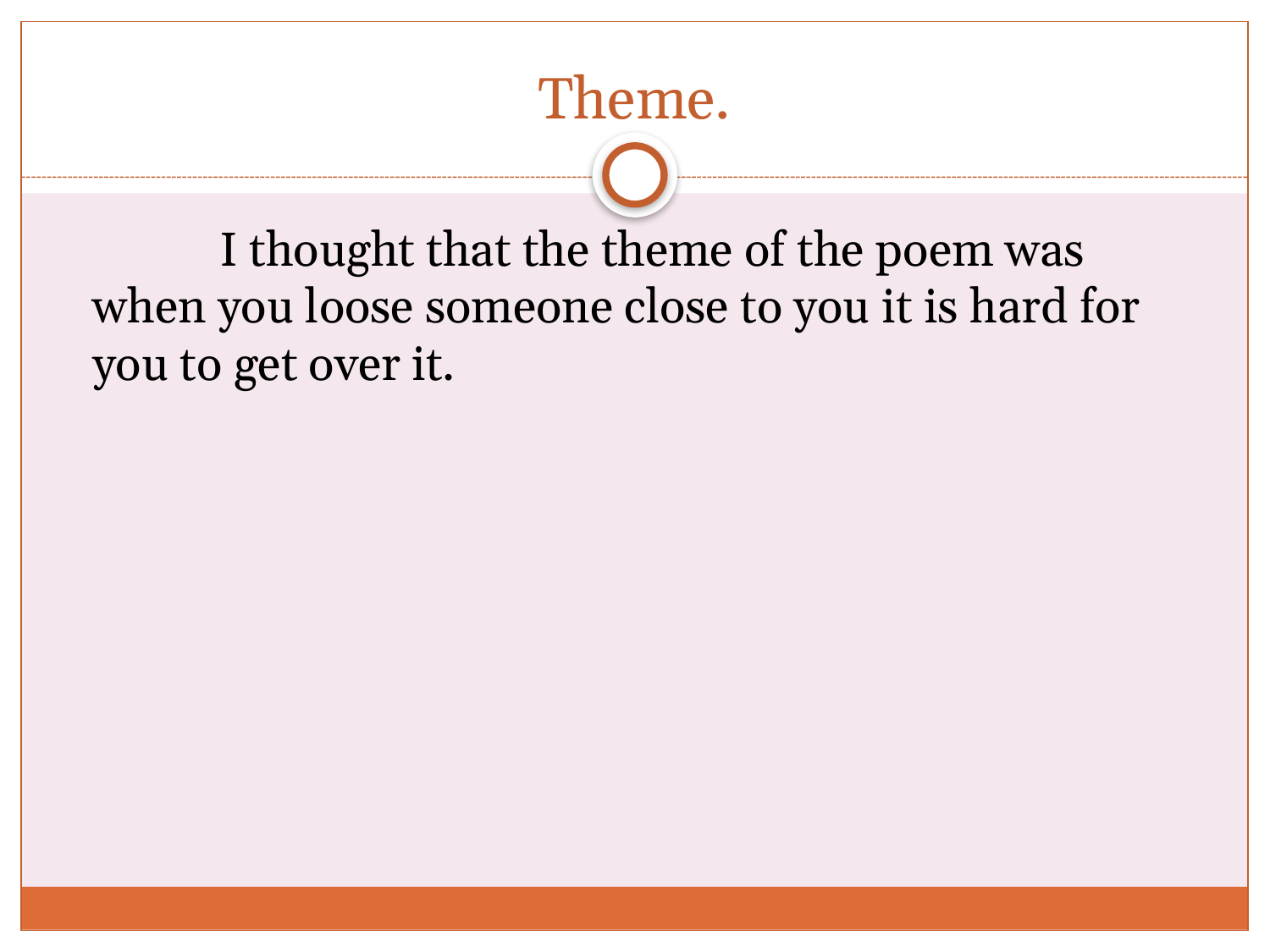

# Theme.
		I thought that the theme of the poem was when you loose someone close to you it is hard for you to get over it.